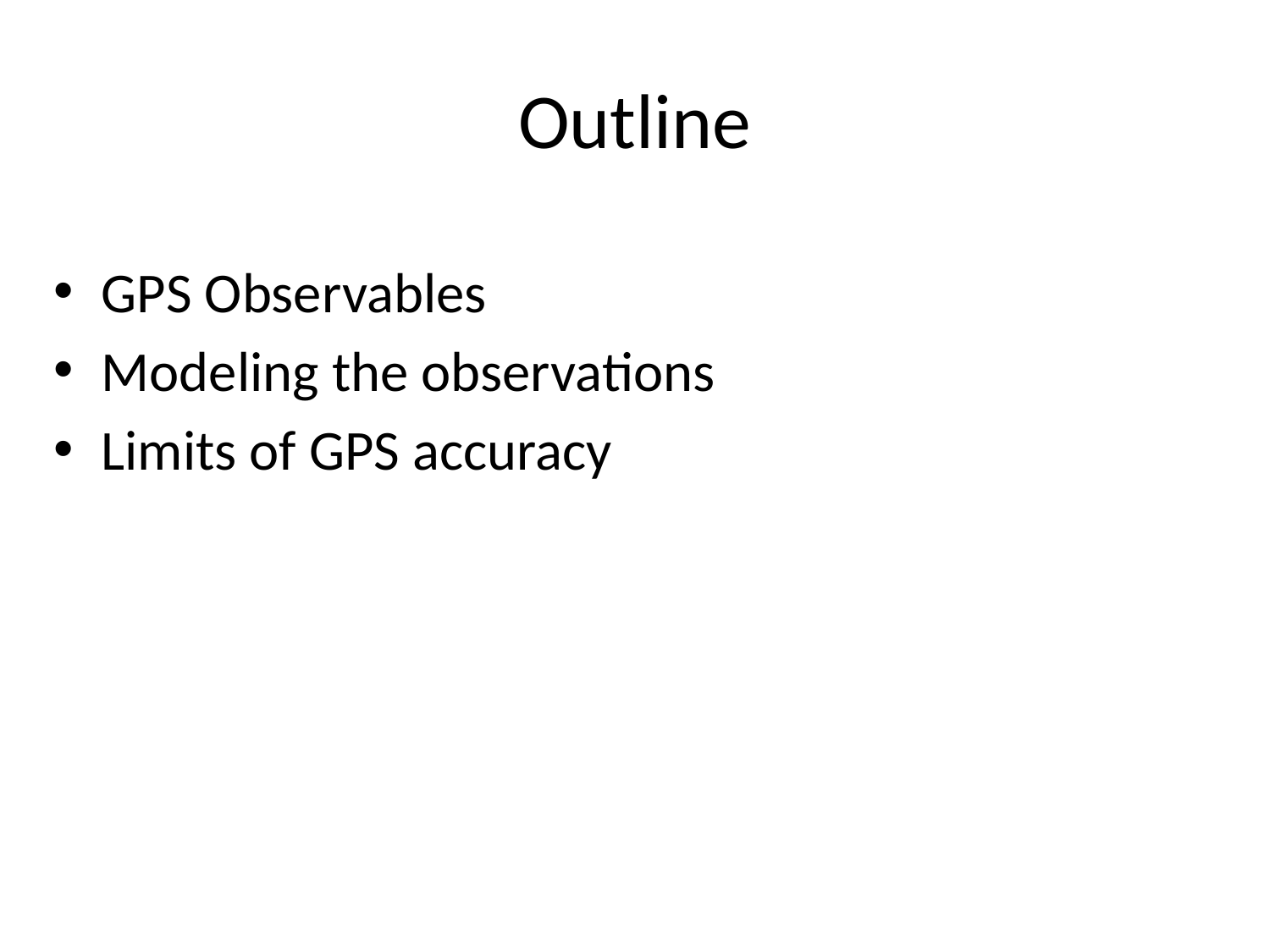

# Outline

GPS Observables
Modeling the observations
Limits of GPS accuracy